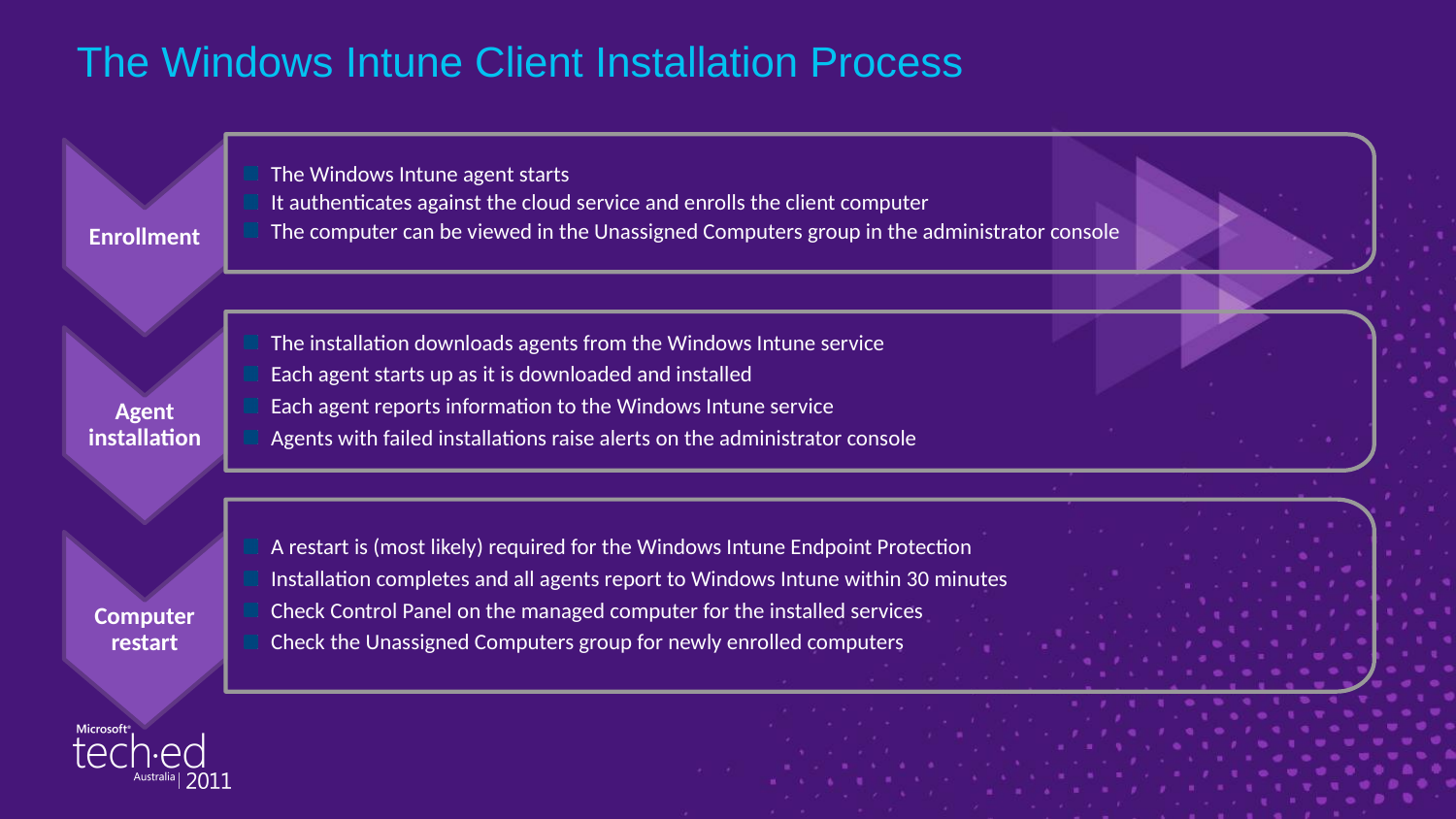

# The Windows Intune Client Installation Process

The Windows Intune agent starts
It authenticates against the cloud service and enrolls the client computer
The computer can be viewed in the Unassigned Computers group in the administrator console
Enrollment
The installation downloads agents from the Windows Intune service
Each agent starts up as it is downloaded and installed
Each agent reports information to the Windows Intune service
Agents with failed installations raise alerts on the administrator console
Agent installation
A restart is (most likely) required for the Windows Intune Endpoint Protection
Installation completes and all agents report to Windows Intune within 30 minutes
Check Control Panel on the managed computer for the installed services
Check the Unassigned Computers group for newly enrolled computers
Computer restart